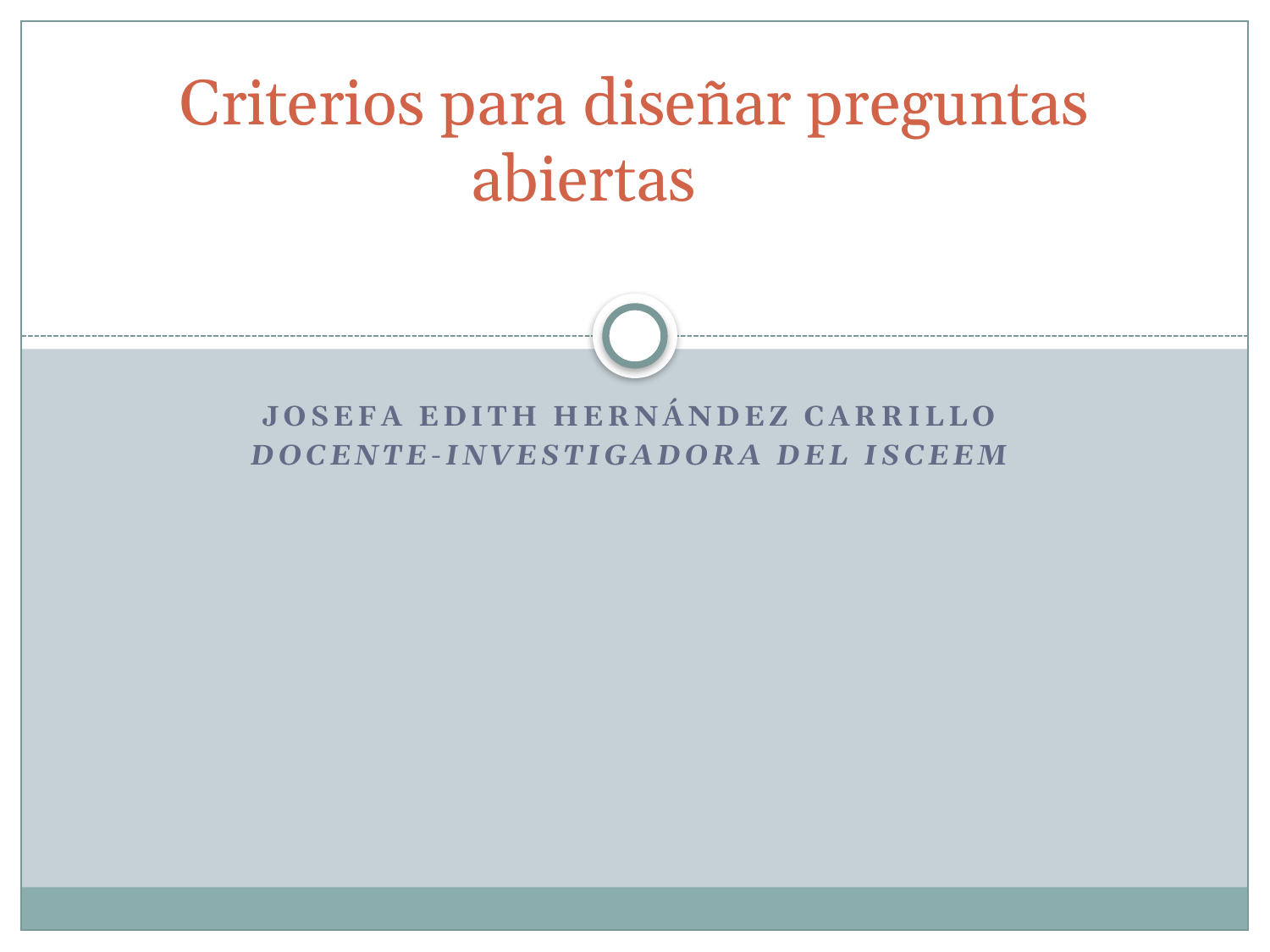

# Criterios para diseñar preguntas abiertas
Josefa Edith Hernández Carrillo
Docente-Investigadora del ISCEEM